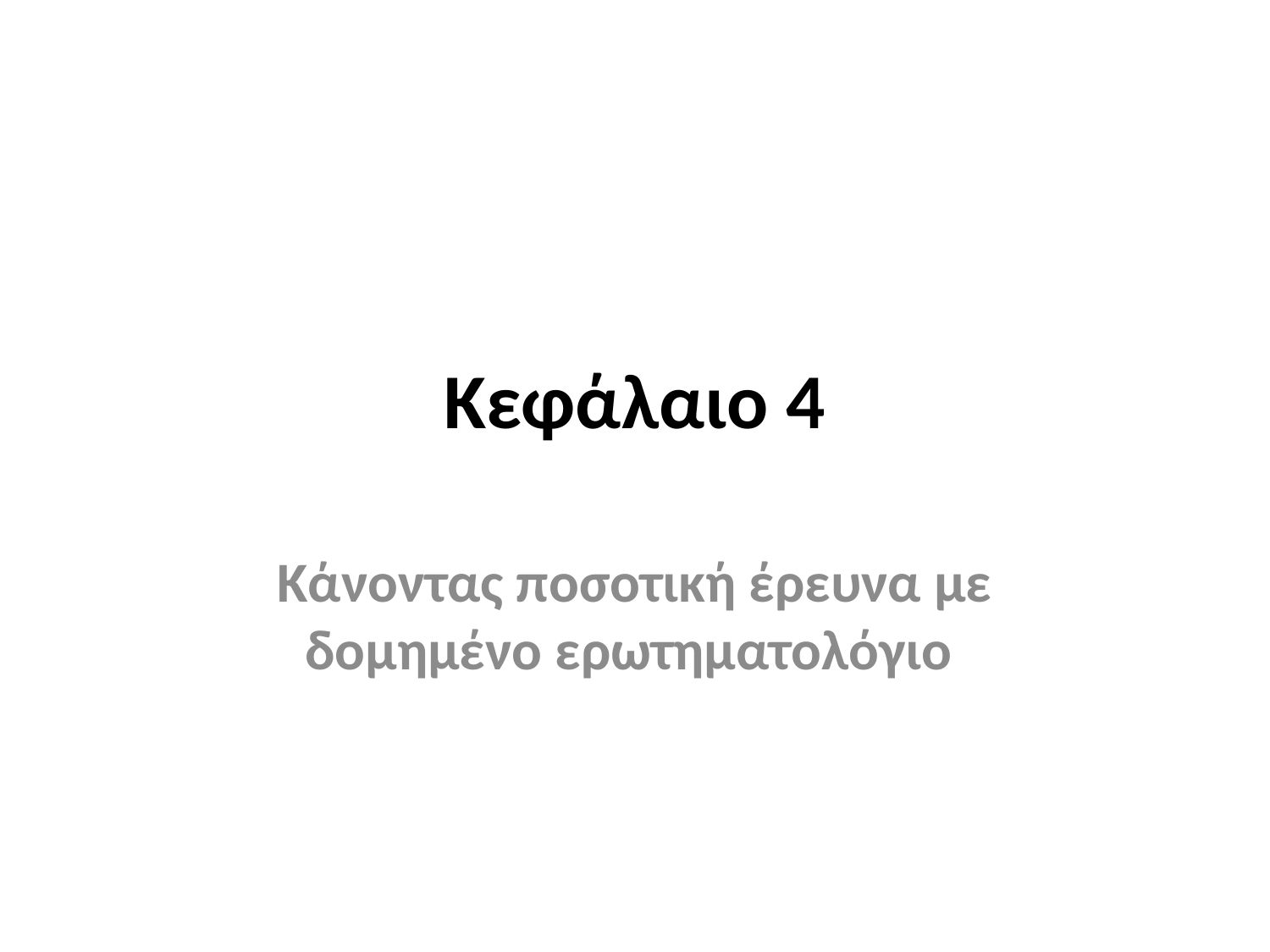

# Κεφάλαιο 4
Κάνοντας ποσοτική έρευνα με δομημένο ερωτηματολόγιο